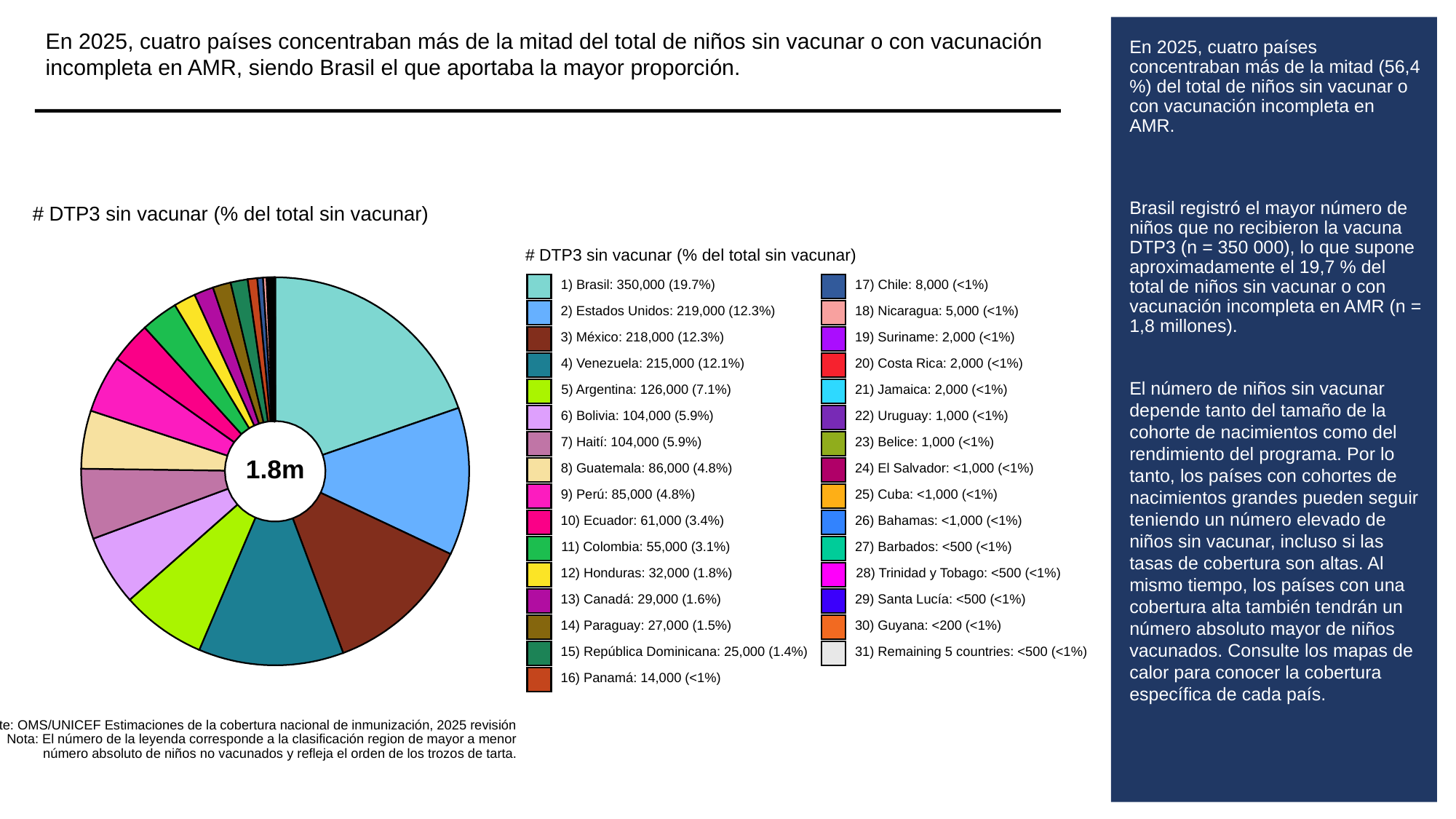

En 2025, cuatro países concentraban más de la mitad del total de niños sin vacunar o con vacunación incompleta en AMR, siendo Brasil el que aportaba la mayor proporción.
# En 2025, cuatro países concentraban más de la mitad (56,4 %) del total de niños sin vacunar o con vacunación incompleta en AMR.

Brasil registró el mayor número de niños que no recibieron la vacuna DTP3 (n = 350 000), lo que supone aproximadamente el 19,7 % del total de niños sin vacunar o con vacunación incompleta en AMR (n = 1,8 millones).

El número de niños sin vacunar depende tanto del tamaño de la cohorte de nacimientos como del rendimiento del programa. Por lo tanto, los países con cohortes de nacimientos grandes pueden seguir teniendo un número elevado de niños sin vacunar, incluso si las tasas de cobertura son altas. Al mismo tiempo, los países con una cobertura alta también tendrán un número absoluto mayor de niños vacunados. Consulte los mapas de calor para conocer la cobertura específica de cada país.

# DTP3 sin vacunar (% del total sin vacunar)
# DTP3 sin vacunar (% del total sin vacunar)

1) Brasil: 350,000 (19.7%)
17) Chile: 8,000 (<1%)

2) Estados Unidos: 219,000 (12.3%)
18) Nicaragua: 5,000 (<1%)

3) México: 218,000 (12.3%)
19) Suriname: 2,000 (<1%)

4) Venezuela: 215,000 (12.1%)
20) Costa Rica: 2,000 (<1%)

5) Argentina: 126,000 (7.1%)
21) Jamaica: 2,000 (<1%)

6) Bolivia: 104,000 (5.9%)
22) Uruguay: 1,000 (<1%)

7) Haití: 104,000 (5.9%)
23) Belice: 1,000 (<1%)

1.8m
8) Guatemala: 86,000 (4.8%)
24) El Salvador: <1,000 (<1%)

9) Perú: 85,000 (4.8%)
25) Cuba: <1,000 (<1%)

10) Ecuador: 61,000 (3.4%)
26) Bahamas: <1,000 (<1%)

11) Colombia: 55,000 (3.1%)
27) Barbados: <500 (<1%)

12) Honduras: 32,000 (1.8%)
28) Trinidad y Tobago: <500 (<1%)

13) Canadá: 29,000 (1.6%)
29) Santa Lucía: <500 (<1%)

14) Paraguay: 27,000 (1.5%)
30) Guyana: <200 (<1%)

15) República Dominicana: 25,000 (1.4%)
31) Remaining 5 countries: <500 (<1%)

16) Panamá: 14,000 (<1%)
Fuente: OMS/UNICEF Estimaciones de la cobertura nacional de inmunización, 2025 revisión
Nota: El número de la leyenda corresponde a la clasificación region de mayor a menor
número absoluto de niños no vacunados y refleja el orden de los trozos de tarta.